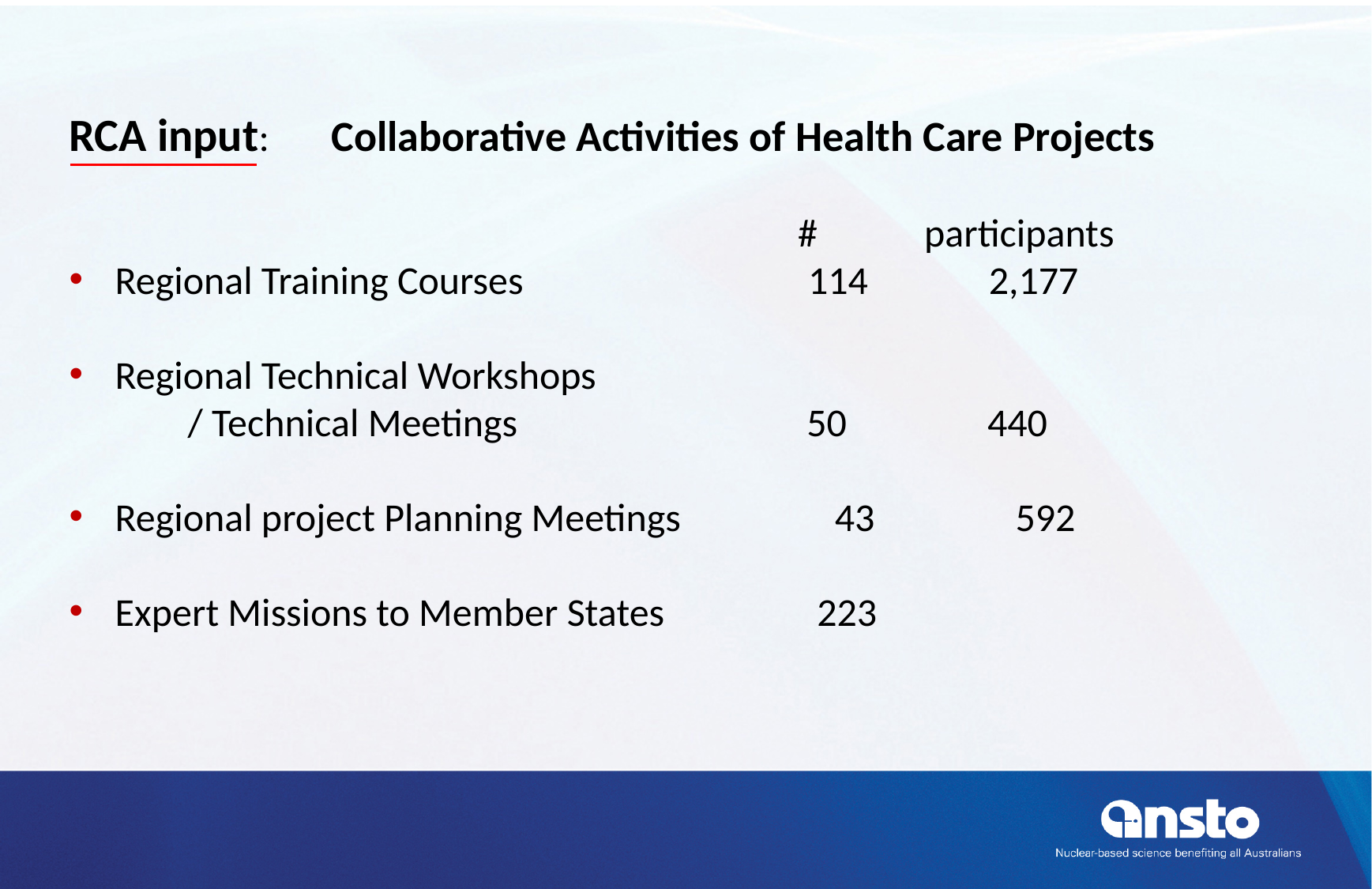

RCA input:       Collaborative Activities of Health Care Projects

				          		  #            participants
  Regional Training Courses	            		114	       2,177

  Regional Technical Workshops
	/ Technical Meetings	              	   50	          440

  Regional project Planning Meetings        	   43	          592

  Expert Missions to Member States        	 223